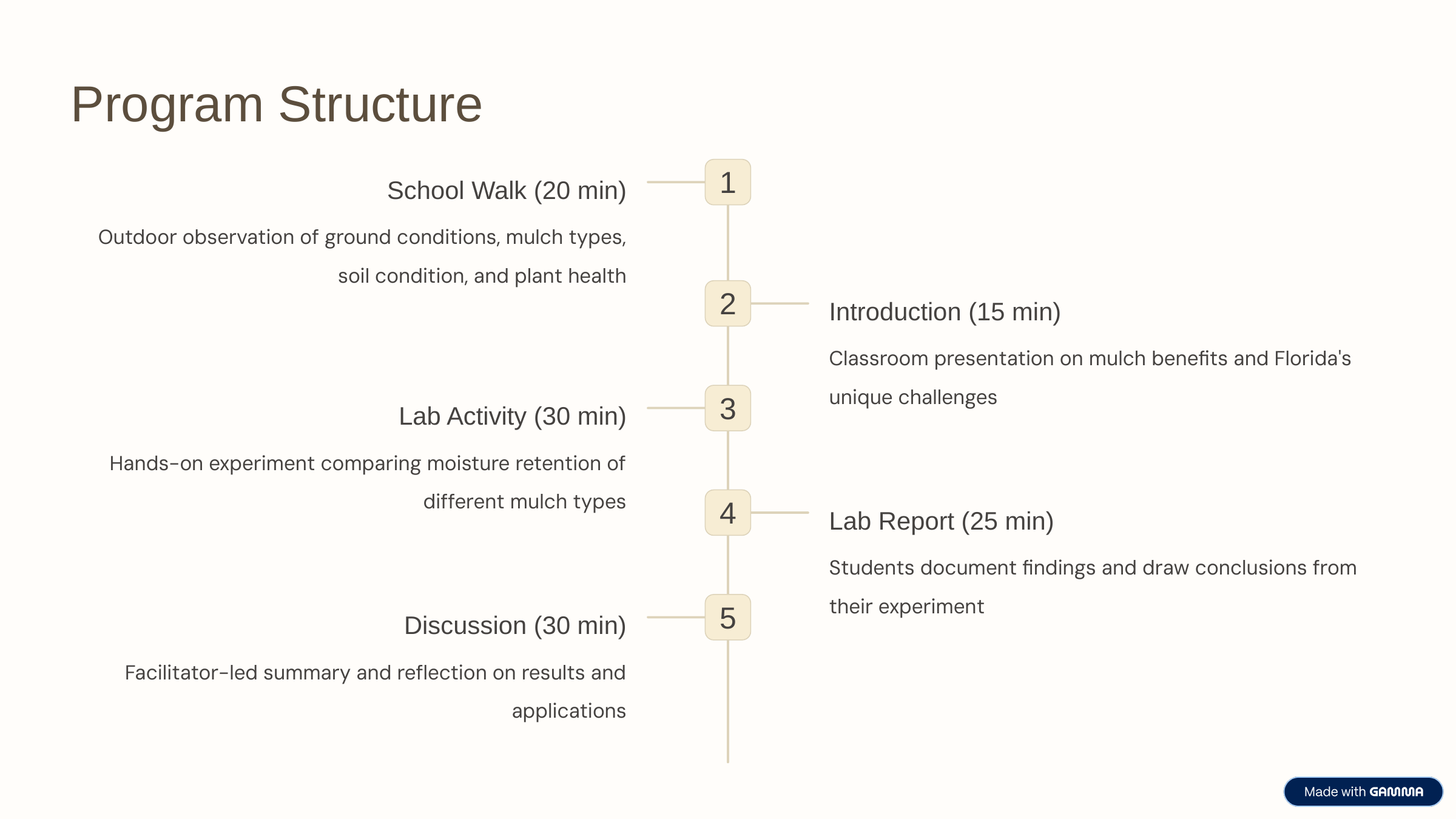

Program Structure

1
School Walk (20 min)

Outdoor observation of ground conditions, mulch types, soil condition, and plant health

2
Introduction (15 min)

Classroom presentation on mulch benefits and Florida's unique challenges

3
Lab Activity (30 min)

Hands-on experiment comparing moisture retention of different mulch types

4
Lab Report (25 min)

Students document findings and draw conclusions from their experiment

5
Discussion (30 min)

Facilitator-led summary and reflection on results and applications